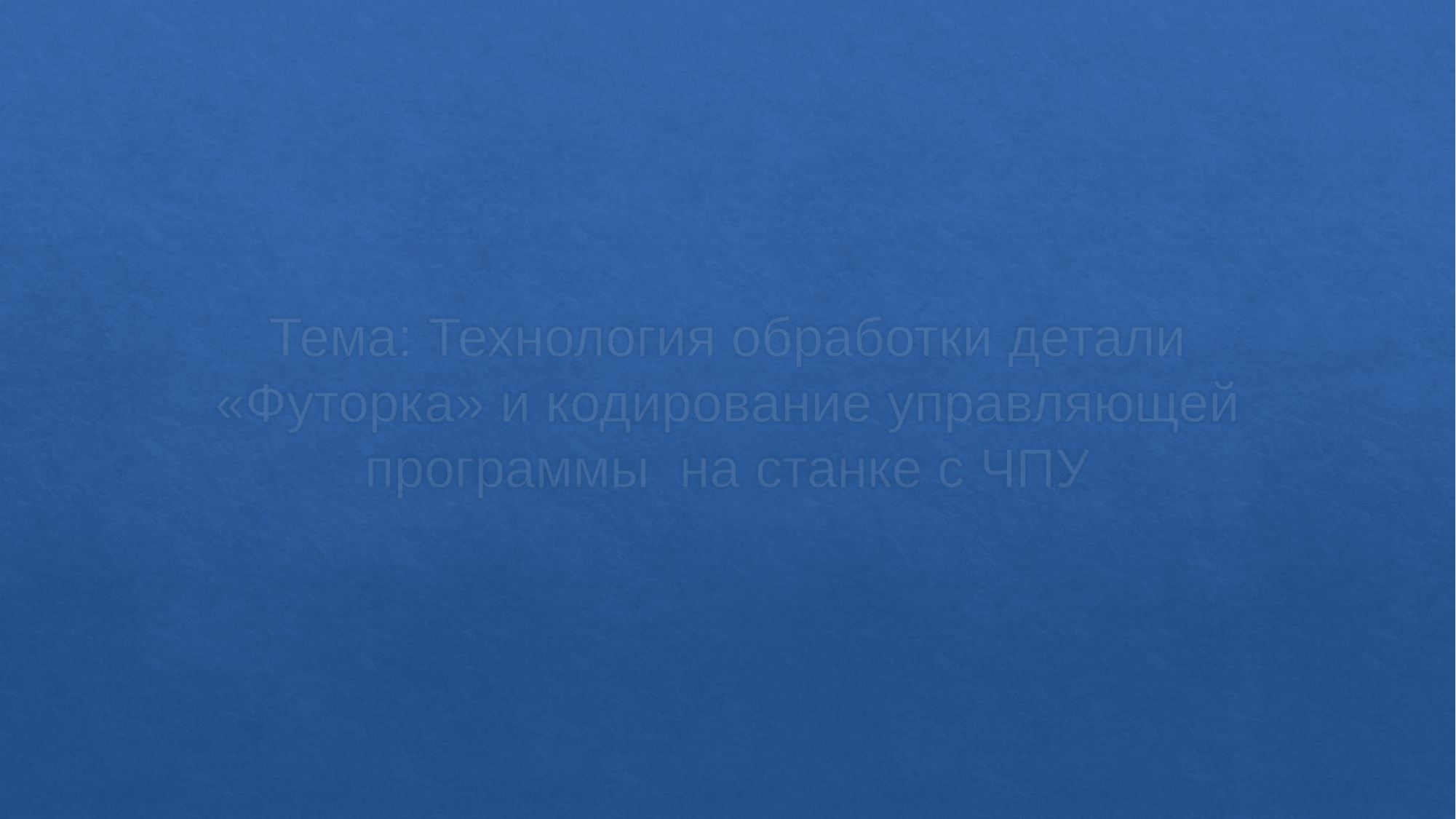

# Тема: Технология обработки детали «Футорка» и кодирование управляющей программы  на станке с ЧПУ